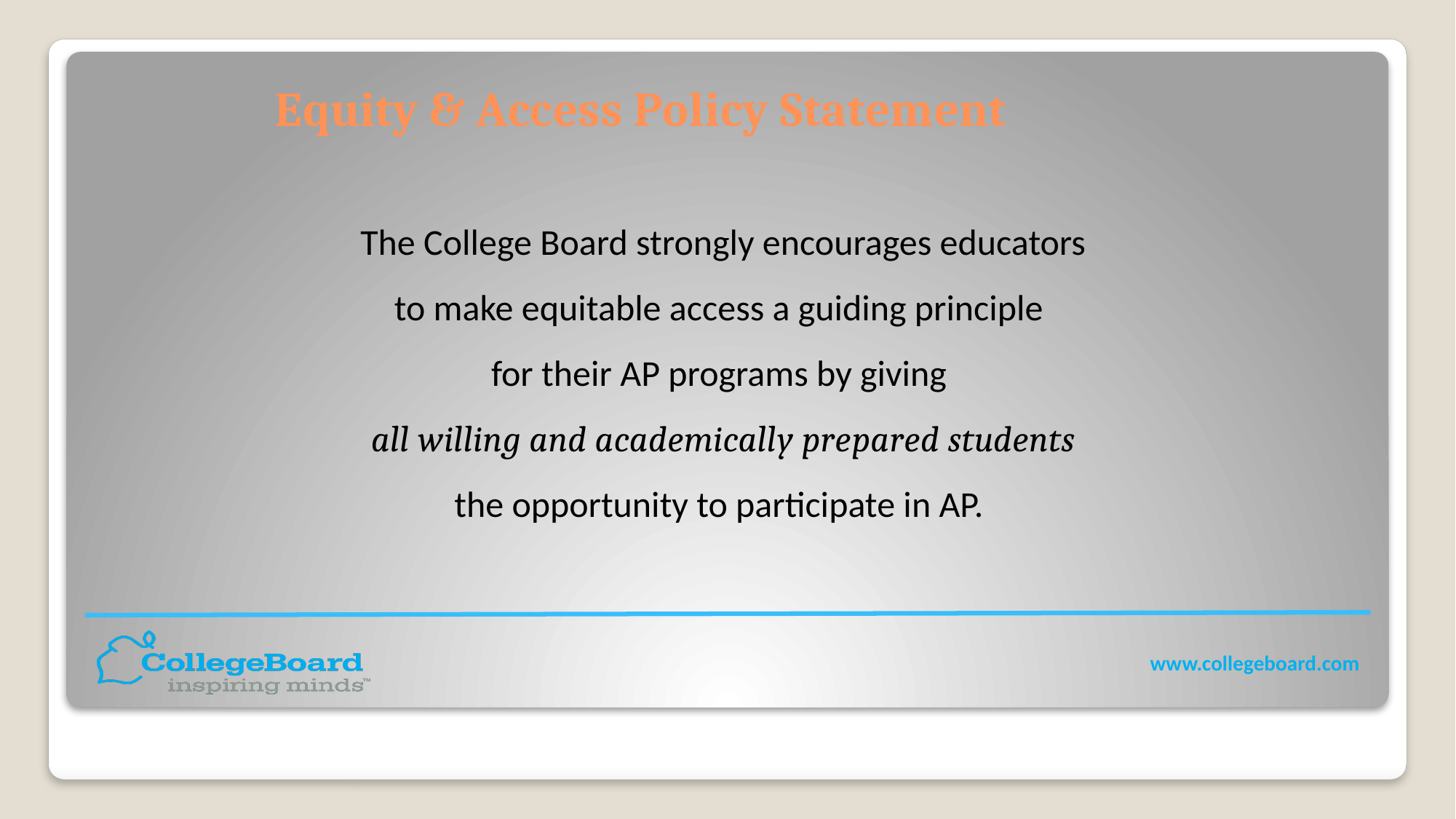

# Equity & Access Policy Statement
The College Board strongly encourages educators to make equitable access a guiding principle
for their AP programs by giving
all willing and academically prepared students the opportunity to participate in AP.